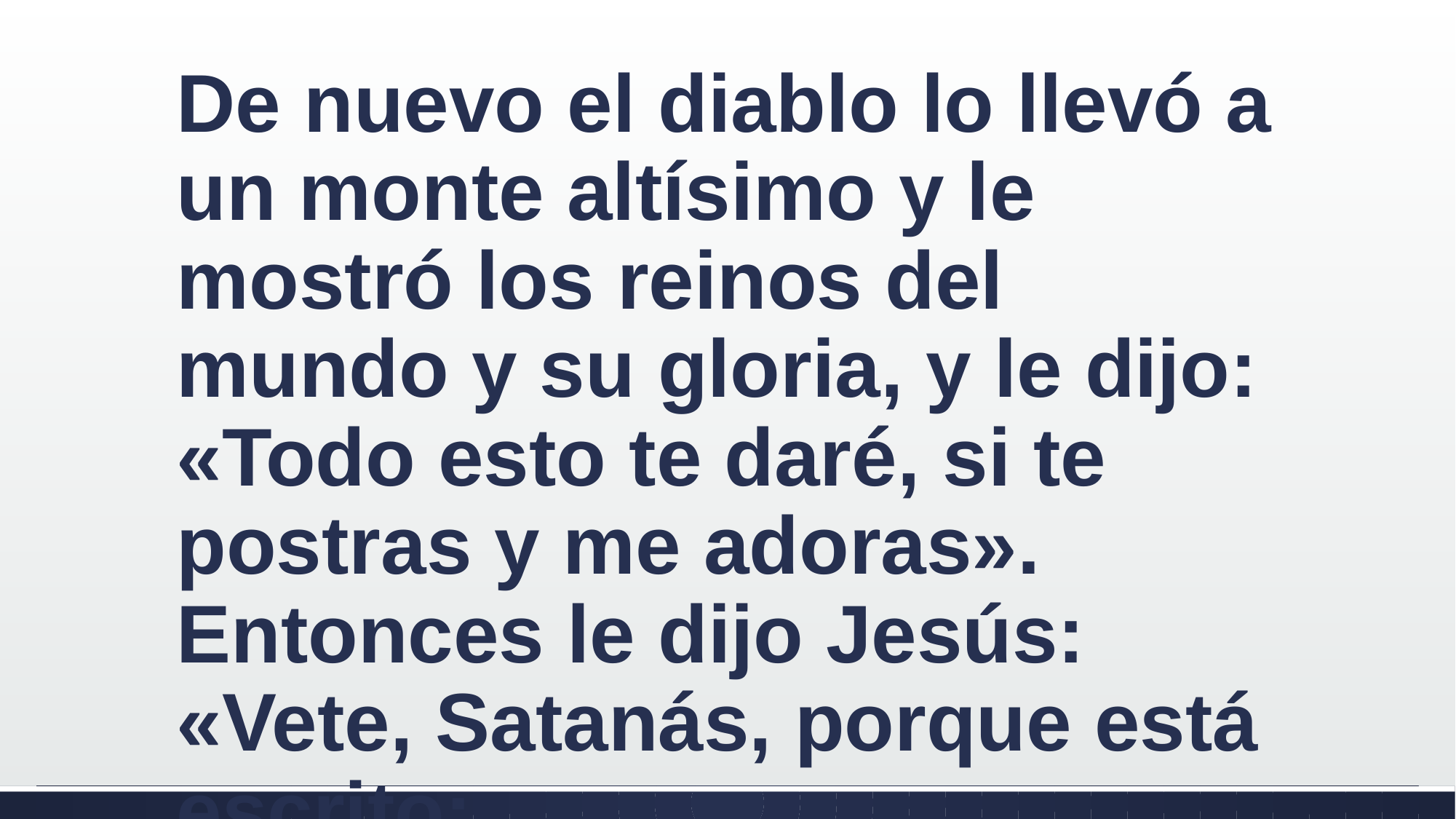

#
De nuevo el diablo lo llevó a un monte altísimo y le mostró los reinos del mundo y su gloria, y le dijo: «Todo esto te daré, si te postras y me adoras». Entonces le dijo Jesús: «Vete, Satanás, porque está escrito: